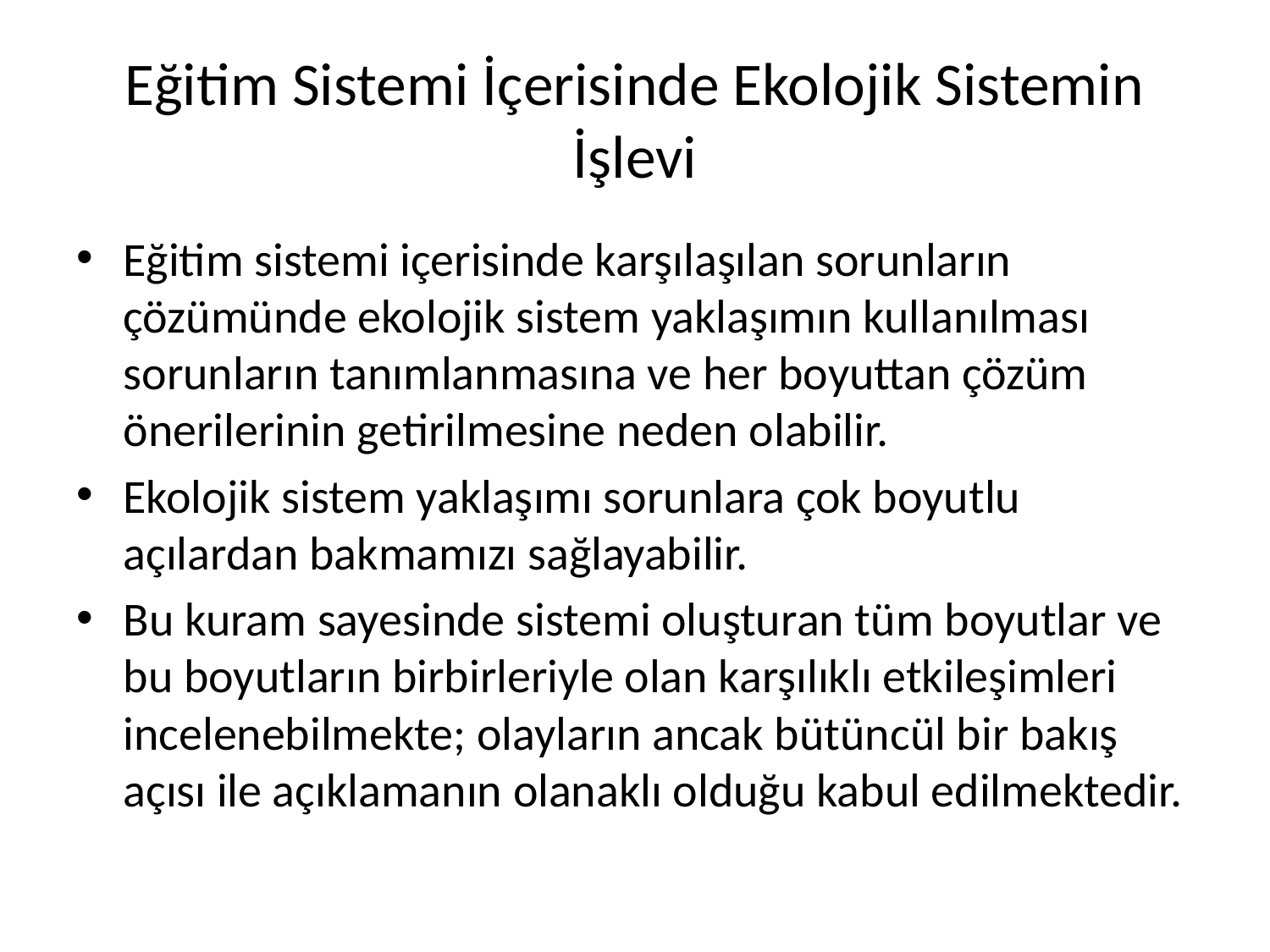

# Eğitim Sistemi İçerisinde Ekolojik Sistemin İşlevi
Eğitim sistemi içerisinde karşılaşılan sorunların çözümünde ekolojik sistem yaklaşımın kullanılması sorunların tanımlanmasına ve her boyuttan çözüm önerilerinin getirilmesine neden olabilir.
Ekolojik sistem yaklaşımı sorunlara çok boyutlu açılardan bakmamızı sağlayabilir.
Bu kuram sayesinde sistemi oluşturan tüm boyutlar ve bu boyutların birbirleriyle olan karşılıklı etkileşimleri incelenebilmekte; olayların ancak bütüncül bir bakış açısı ile açıklamanın olanaklı olduğu kabul edilmektedir.